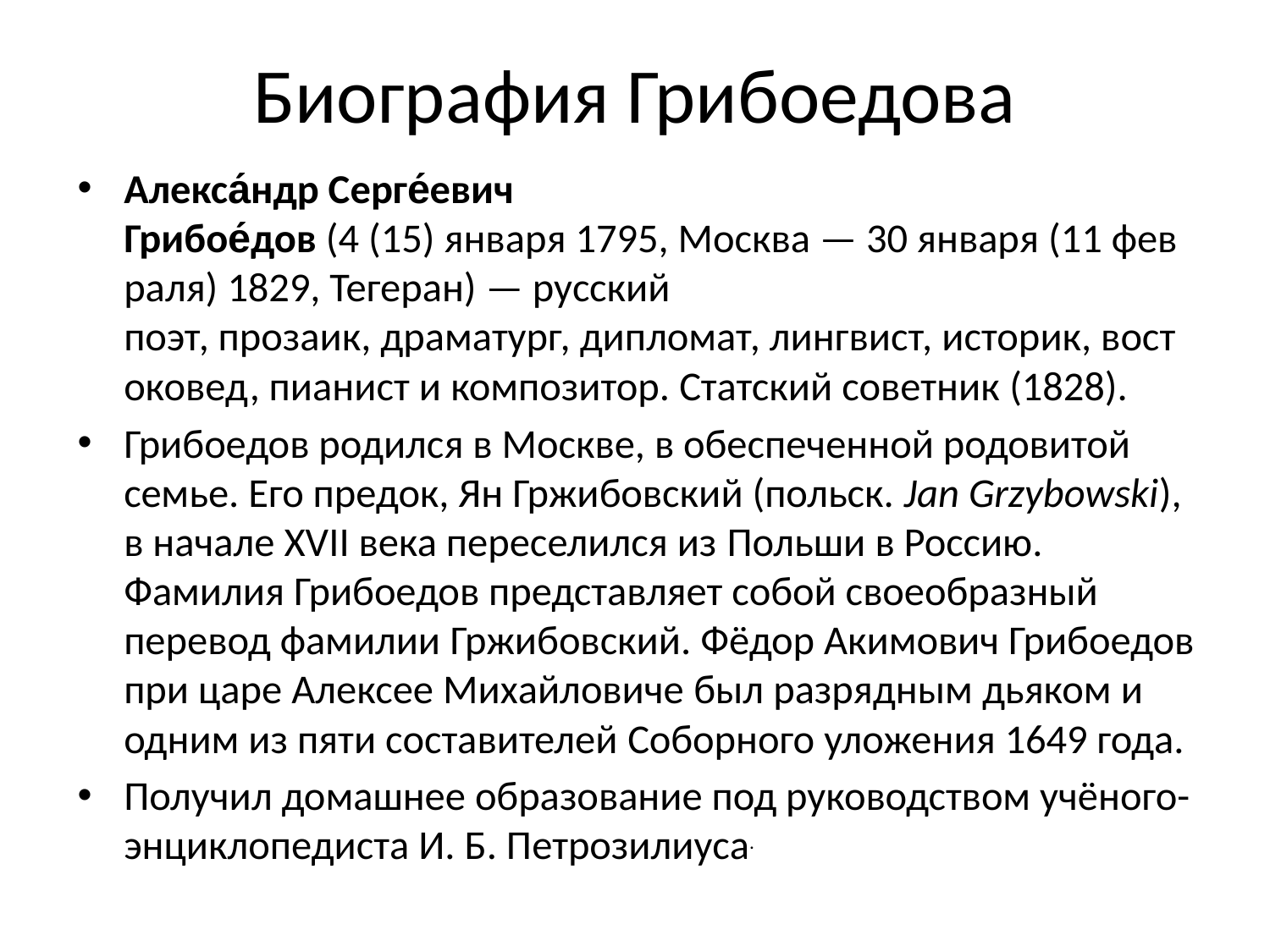

# Биография Грибоедова
Алекса́ндр Серге́евич Грибое́дов (4 (15) января 1795, Москва — 30 января (11 февраля) 1829, Тегеран) — русский поэт, прозаик, драматург, дипломат, лингвист, историк, востоковед, пианист и композитор. Статский советник (1828).
Грибоедов родился в Москве, в обеспеченной родовитой семье. Его предок, Ян Гржибовский (польск. Jan Grzybowski), в начале XVII века переселился из Польши в Россию. Фамилия Грибоедов представляет собой своеобразный перевод фамилии Гржибовский. Фёдор Акимович Грибоедов при царе Алексее Михайловиче был разрядным дьяком и одним из пяти составителей Соборного уложения 1649 года.
Получил домашнее образование под руководством учёного-энциклопедиста И. Б. Петрозилиуса.